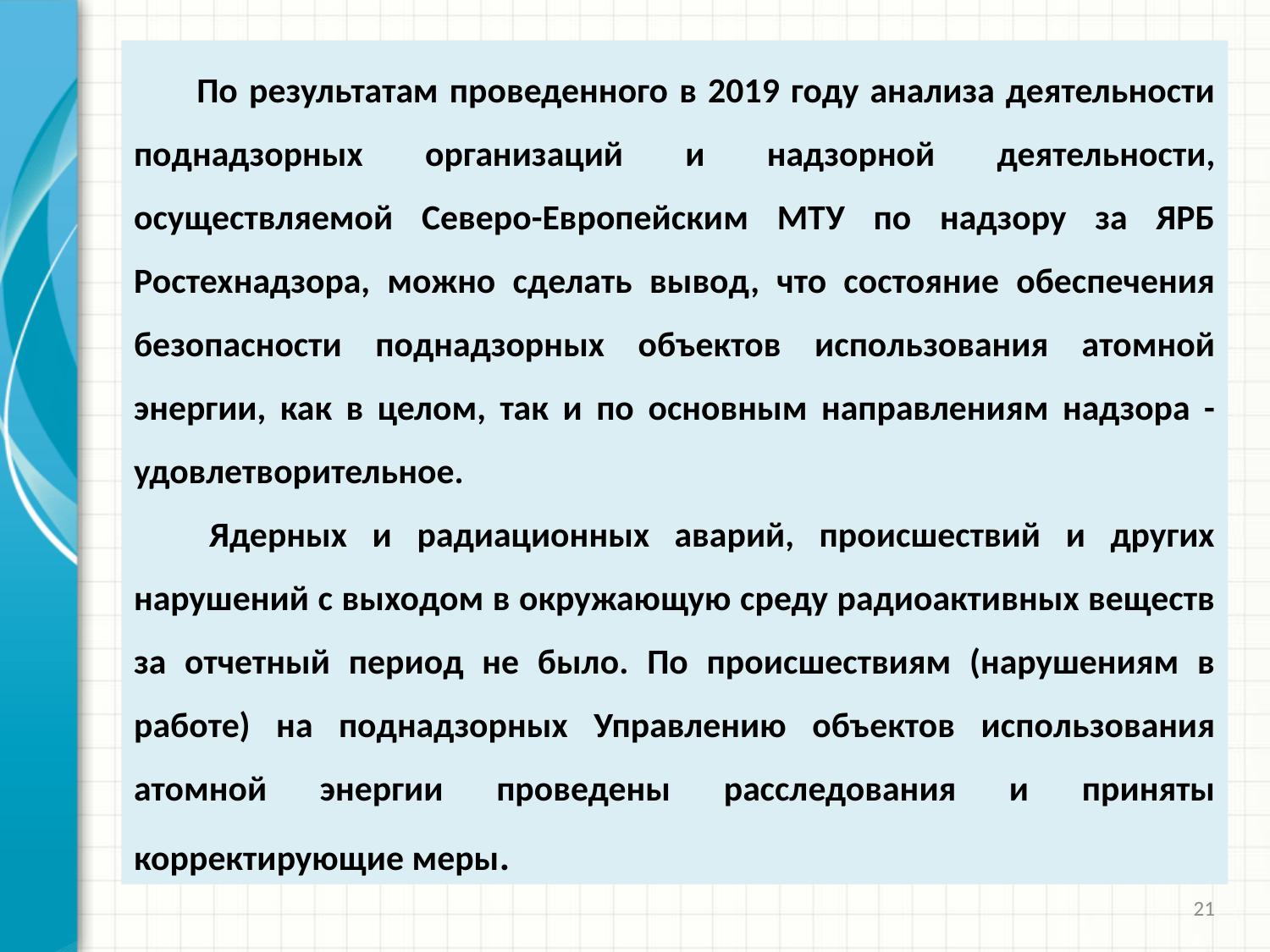

По результатам проведенного в 2019 году анализа деятельности поднадзорных организаций и надзорной деятельности, осуществляемой Северо-Европейским МТУ по надзору за ЯРБ Ростехнадзора, можно сделать вывод, что состояние обеспечения безопасности поднадзорных объектов использования атомной энергии, как в целом, так и по основным направлениям надзора - удовлетворительное.
Ядерных и радиационных аварий, происшествий и других нарушений с выходом в окружающую среду радиоактивных веществ за отчетный период не было. По происшествиям (нарушениям в работе) на поднадзорных Управлению объектов использования атомной энергии проведены расследования и приняты корректирующие меры.
21